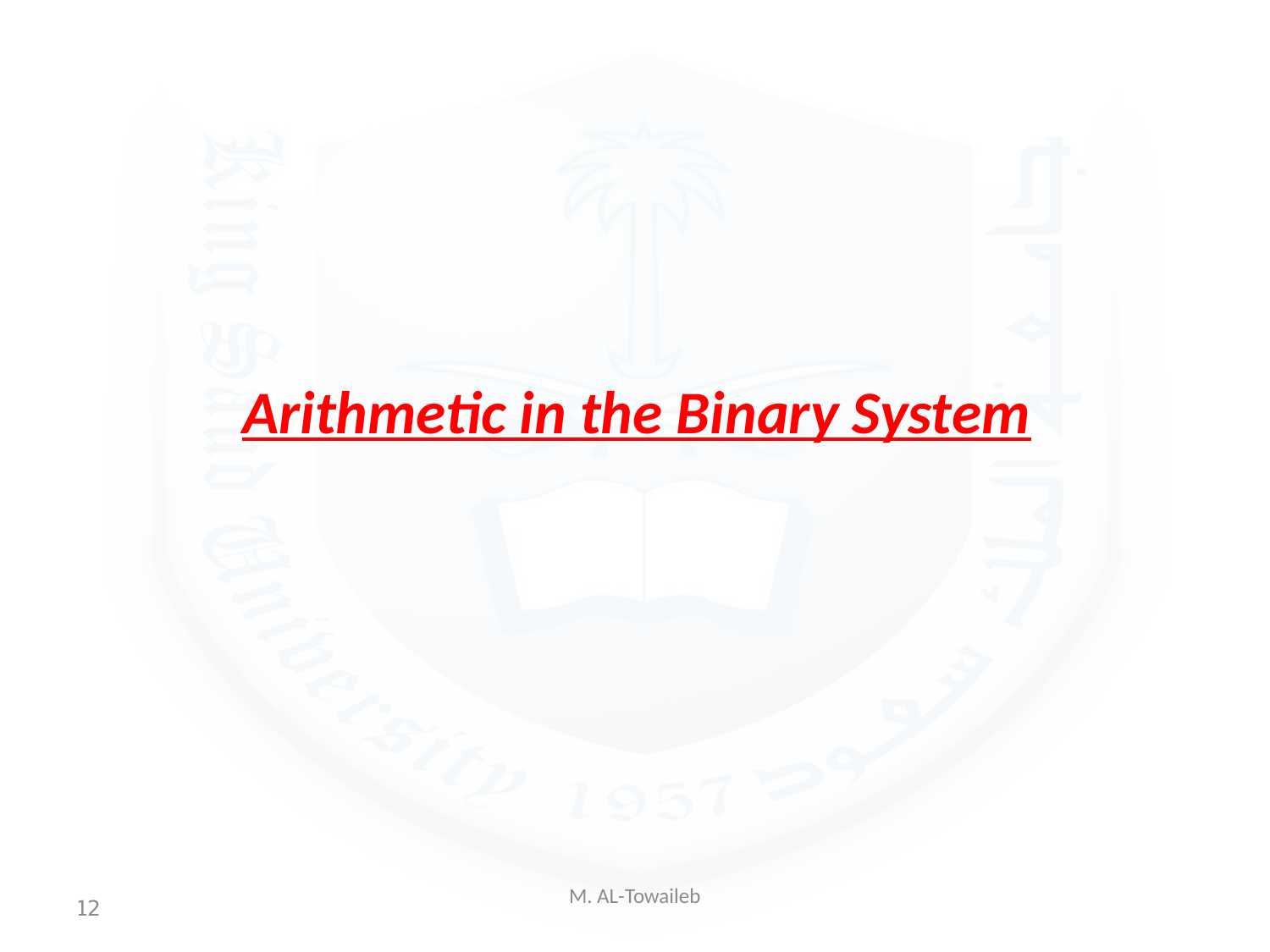

# Arithmetic in the Binary System
12
M. AL-Towaileb